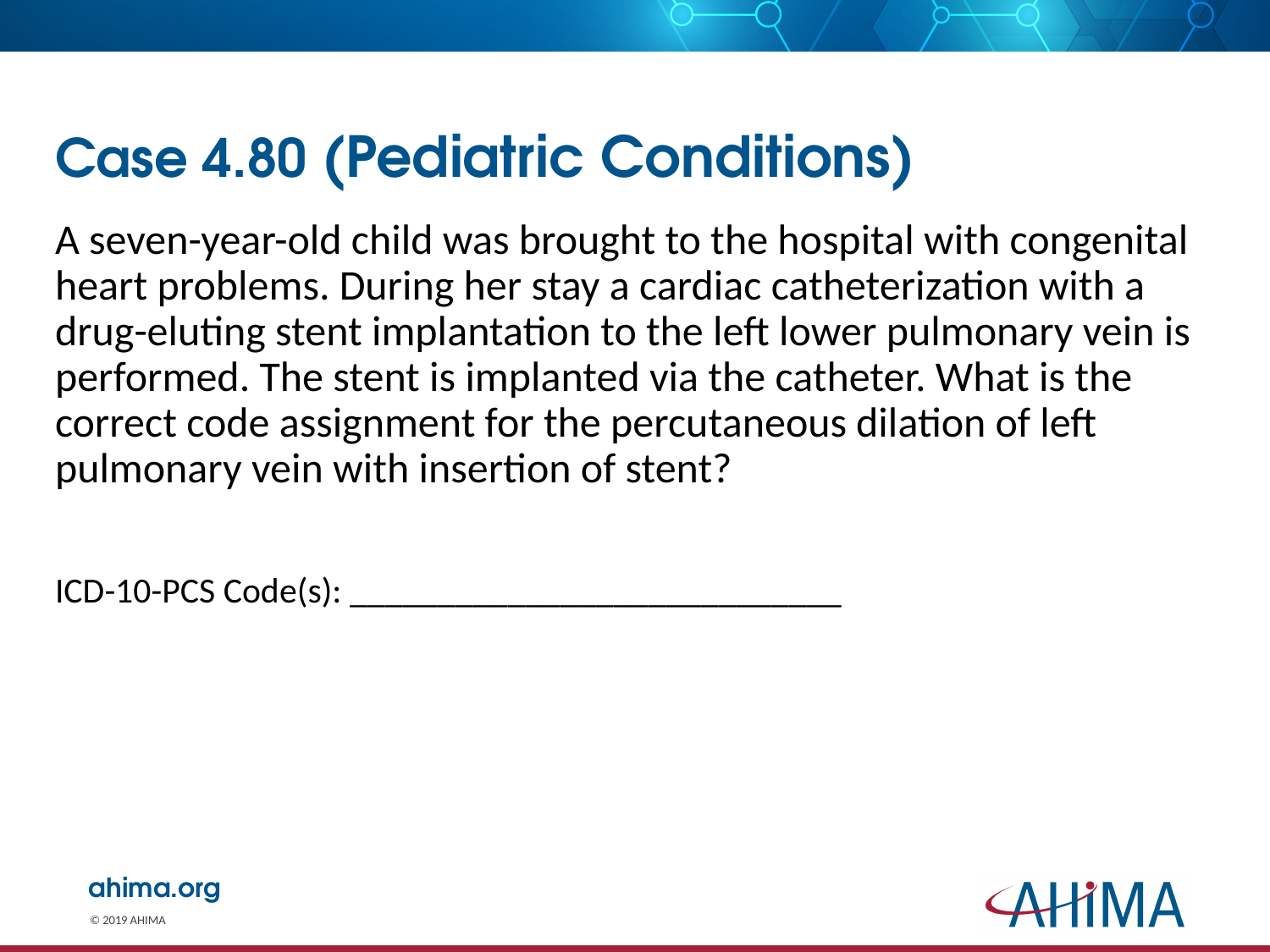

# Case 4.80 (Pediatric Conditions)
A seven-year-old child was brought to the hospital with congenital heart problems. During her stay a cardiac catheterization with a drug-eluting stent implantation to the left lower pulmonary vein is performed. The stent is implanted via the catheter. What is the correct code assignment for the percutaneous dilation of left pulmonary vein with insertion of stent?

ICD-10-PCS Code(s): ____________________________